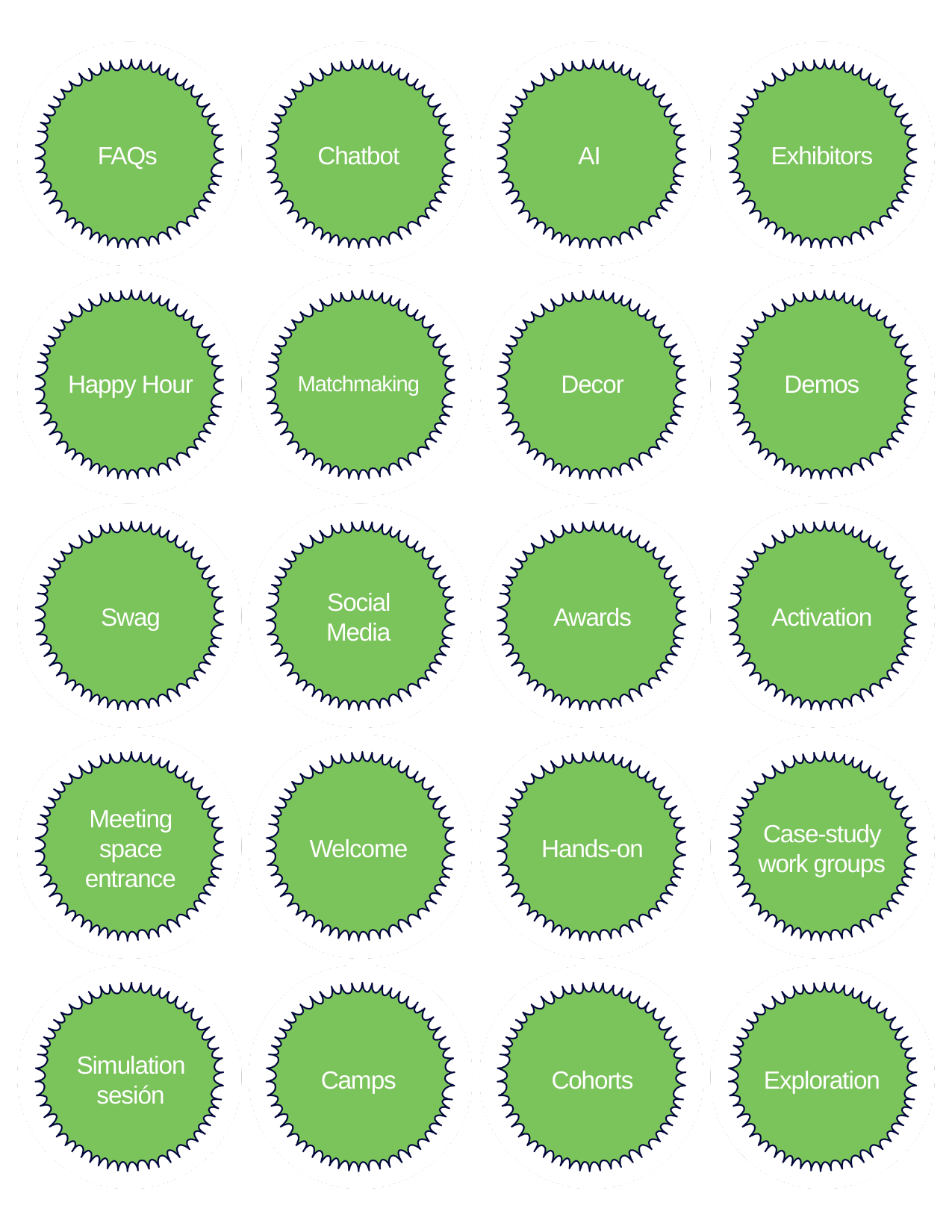

Chatbot
AI
Exhibitors
# FAQs
Happy Hour
Matchmaking
Decor
Demos
Swag
Social Media
Awards
Activation
Meeting space entrance
Welcome
Hands-on
Case-study work groups
Simulation sesión
Camps
Cohorts
Exploration